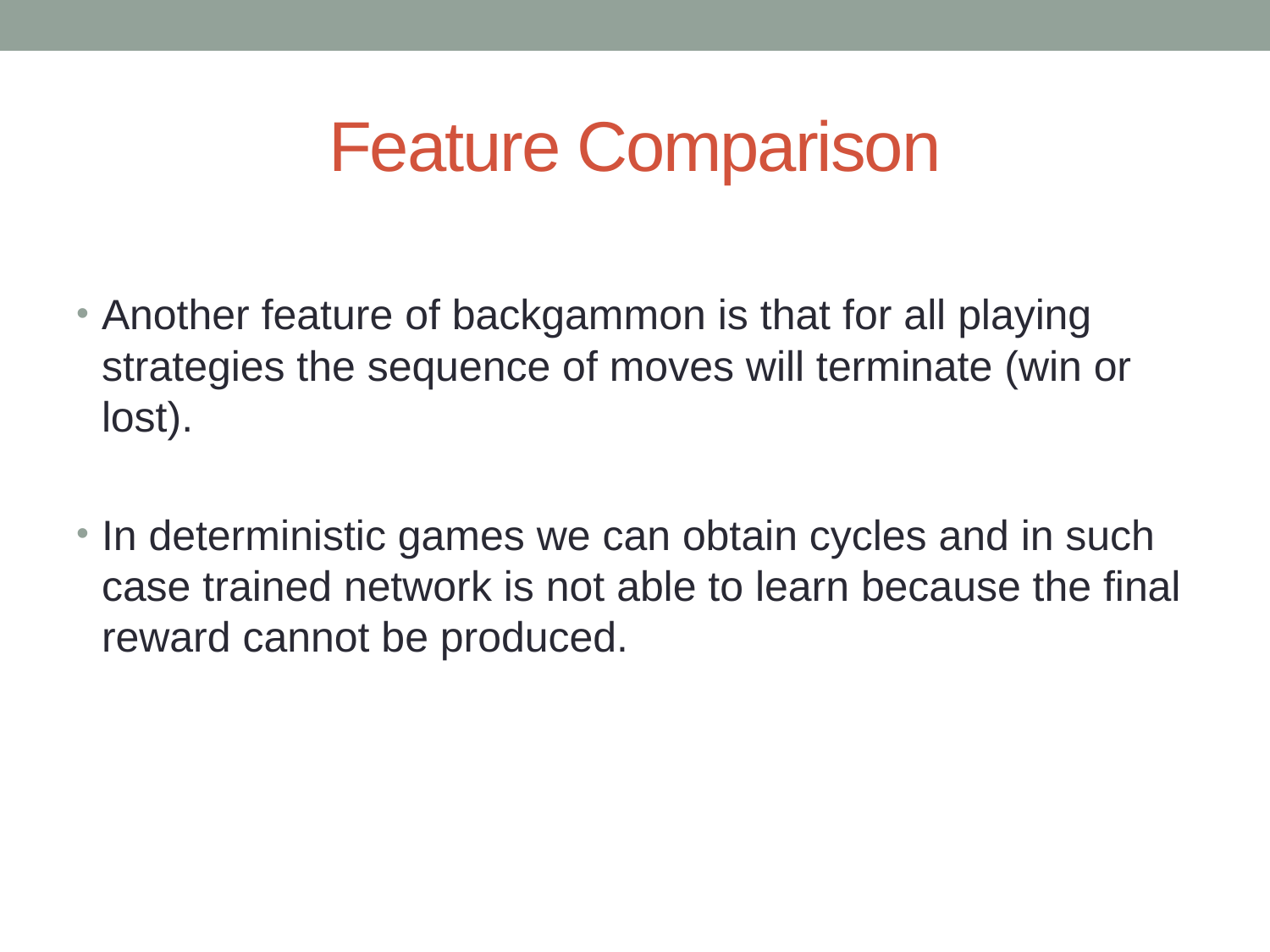

# Feature Comparison

Another feature of backgammon is that for all playing strategies the sequence of moves will terminate (win or lost).

In deterministic games we can obtain cycles and in such case trained network is not able to learn because the final reward cannot be produced.